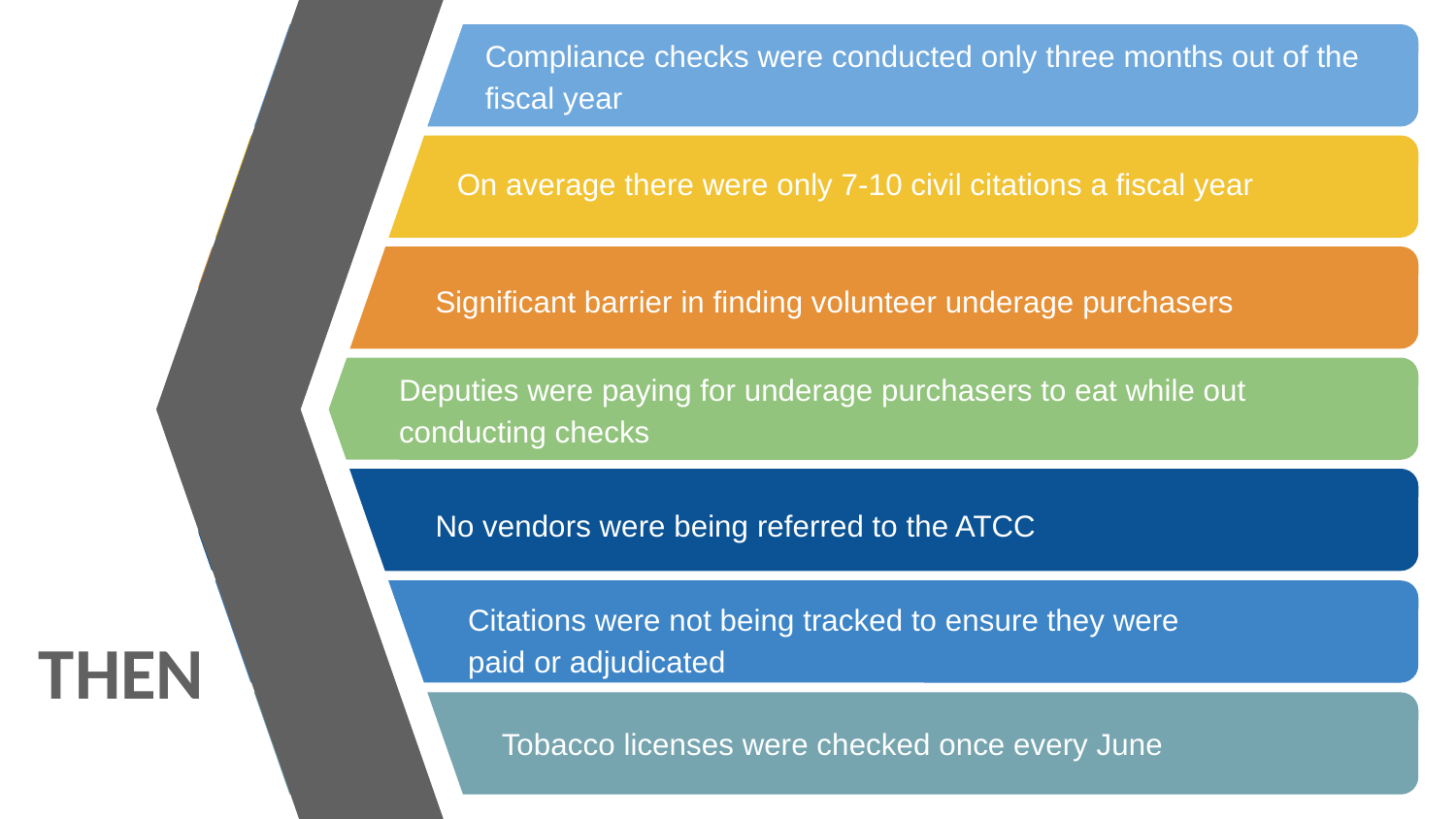

Compliance checks were conducted only three months out of the fiscal year

On average there were only 7-10 civil citations a fiscal year

Significant barrier in finding volunteer underage purchasers
Deputies were paying for underage purchasers to eat while out conducting checks

No vendors were being referred to the ATCC
Citations were not being tracked to ensure they were paid or adjudicated

THEN

Tobacco licenses were checked once every June